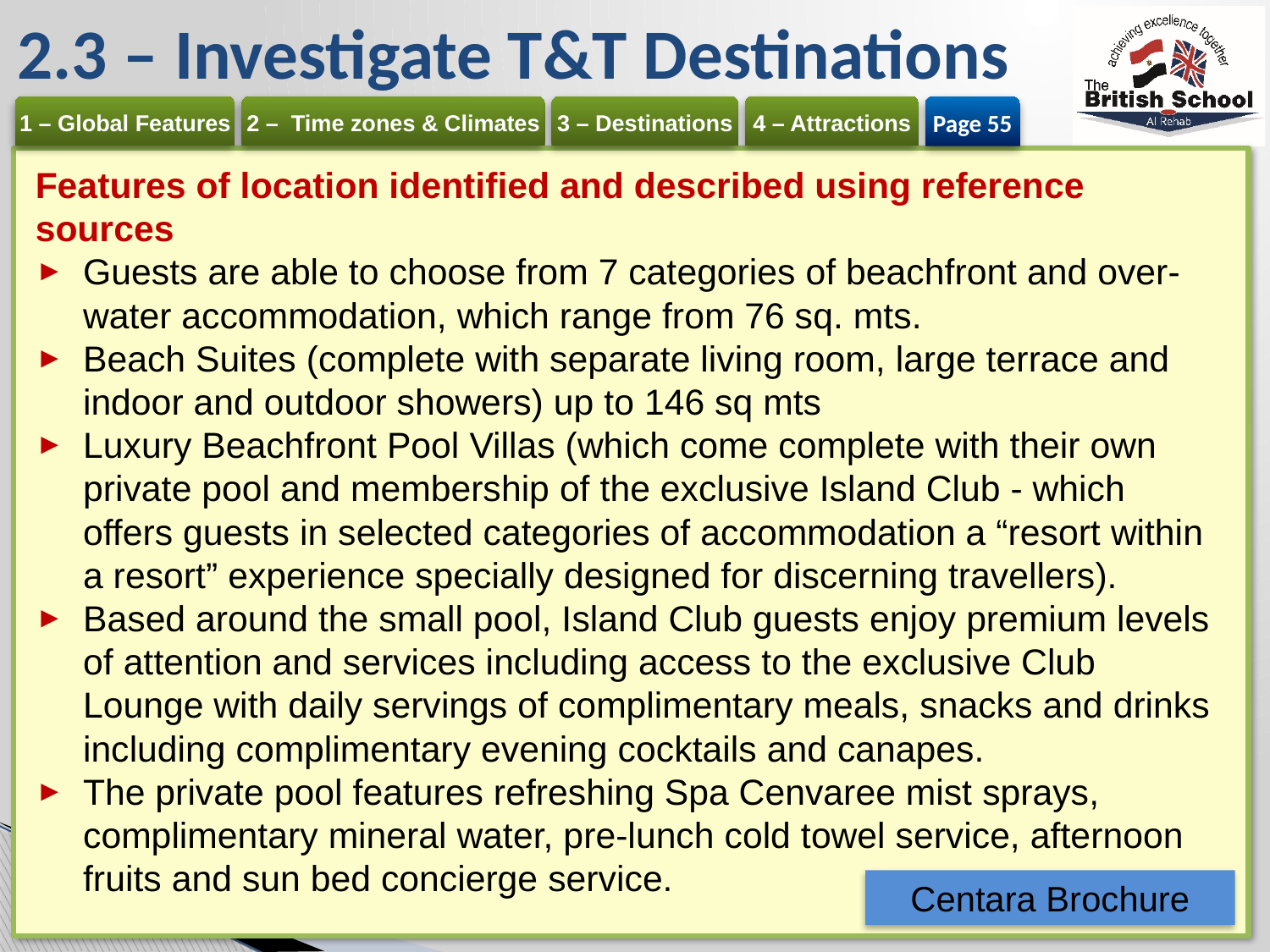

# 2.3 – Investigate T&T Destinations
Page 55
Features of location identified and described using reference sources
Guests are able to choose from 7 categories of beachfront and over-water accommodation, which range from 76 sq. mts.
Beach Suites (complete with separate living room, large terrace and indoor and outdoor showers) up to 146 sq mts
Luxury Beachfront Pool Villas (which come complete with their own private pool and membership of the exclusive Island Club - which offers guests in selected categories of accommodation a “resort within a resort” experience specially designed for discerning travellers).
Based around the small pool, Island Club guests enjoy premium levels of attention and services including access to the exclusive Club Lounge with daily servings of complimentary meals, snacks and drinks including complimentary evening cocktails and canapes.
The private pool features refreshing Spa Cenvaree mist sprays, complimentary mineral water, pre-lunch cold towel service, afternoon fruits and sun bed concierge service.
Centara Brochure